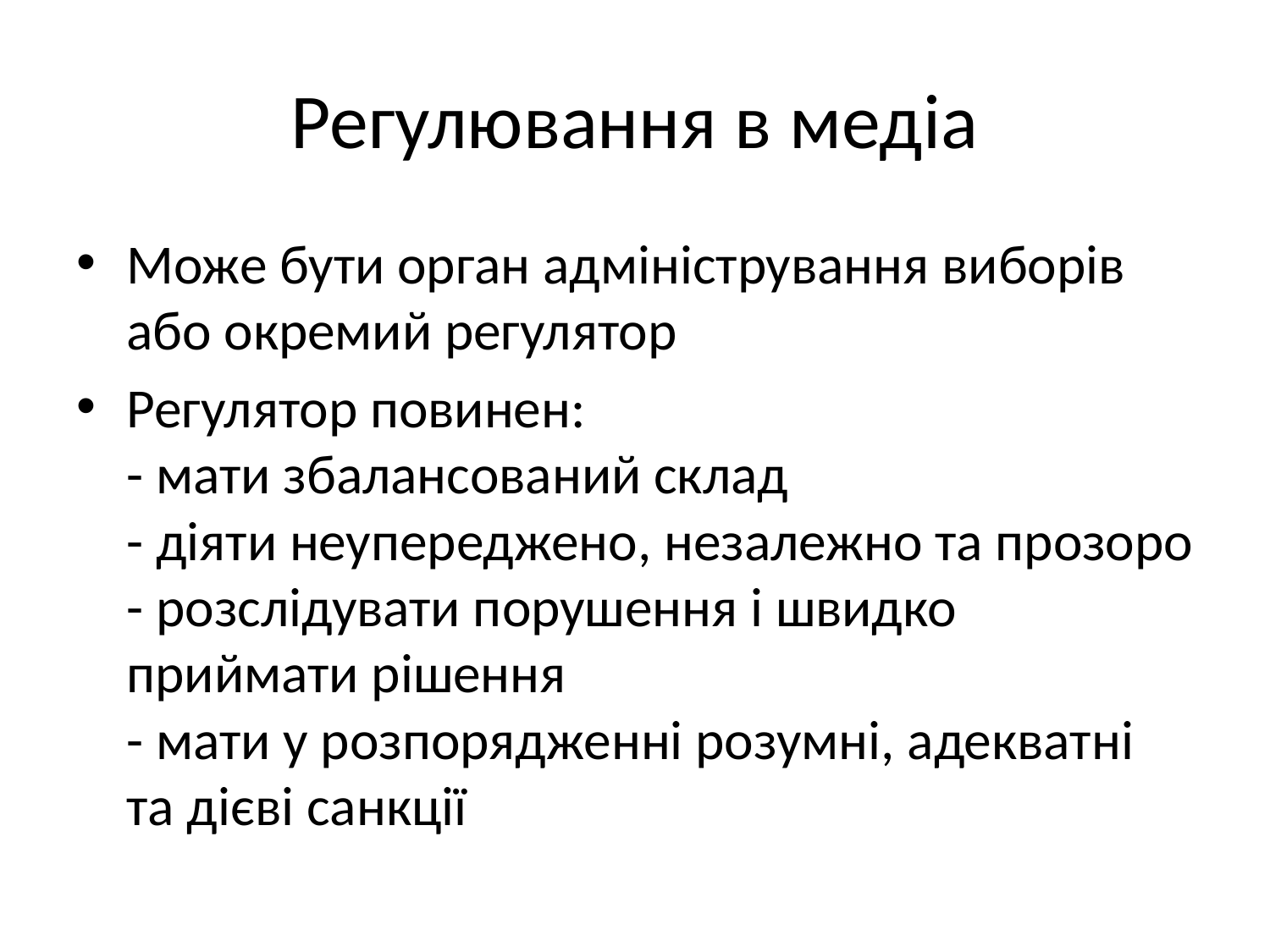

# Регулювання в медіа
Може бути орган адміністрування виборів або окремий регулятор
Регулятор повинен:
- мати збалансований склад
- діяти неупереджено, незалежно та прозоро
- розслідувати порушення і швидко приймати рішення
- мати у розпорядженні розумні, адекватні та дієві санкції